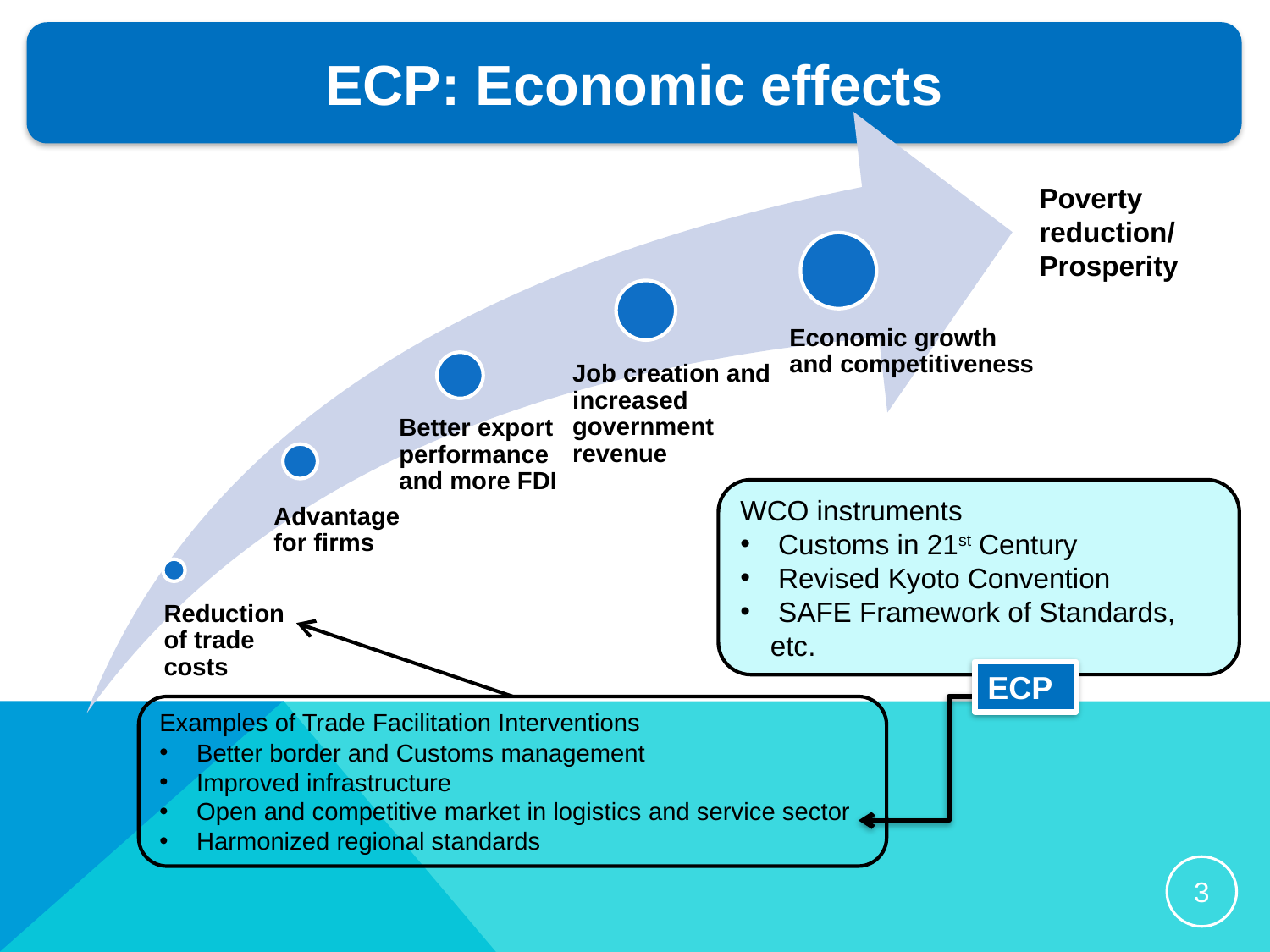

ECP: Economic effects
Reduction of trade costs
Advantage for firms
Better export performance and more FDI
Job creation and increased government revenue
Economic growth and competitiveness
Poverty reduction/ Prosperity
WCO instruments
 Customs in 21st Century
 Revised Kyoto Convention
 SAFE Framework of Standards, etc.
ECP
Examples of Trade Facilitation Interventions
 Better border and Customs management
 Improved infrastructure
 Open and competitive market in logistics and service sector
 Harmonized regional standards
3